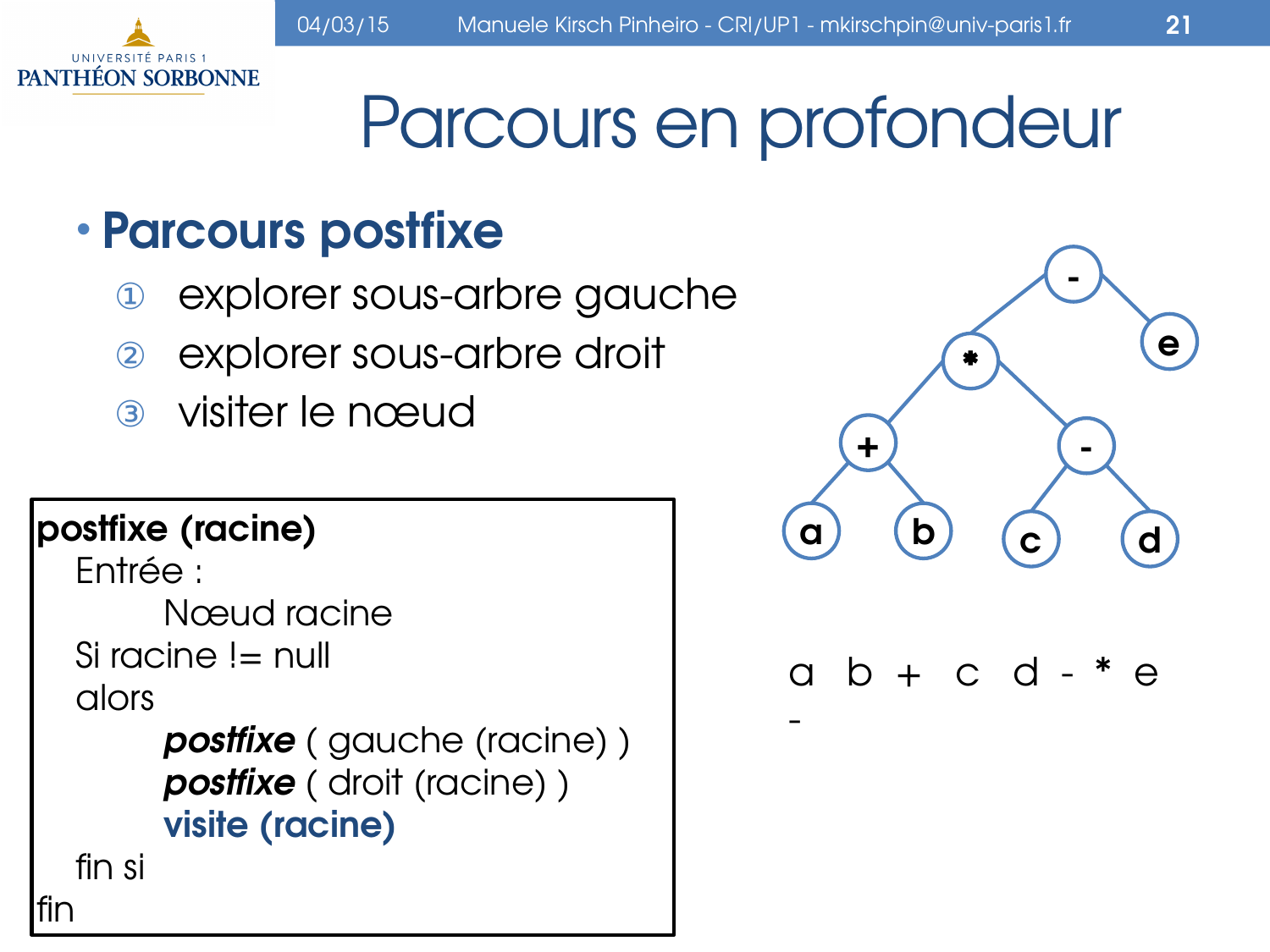

04/03/15
Manuele Kirsch Pinheiro - CRI/UP1 - mkirschpin@univ-paris1.fr
21
# Parcours en profondeur
Parcours postfixe
explorer sous-arbre gauche
explorer sous-arbre droit
visiter le nœud
-
e
*
+
-
a
b
c
d
postfixe (racine)
    Entrée :
	Nœud racine
    Si racine != null
    alors
	postfixe ( gauche (racine) )
	postfixe ( droit (racine) )
	visite (racine)
    fin si
fin
a   b  +   c   d  -  *  e   -